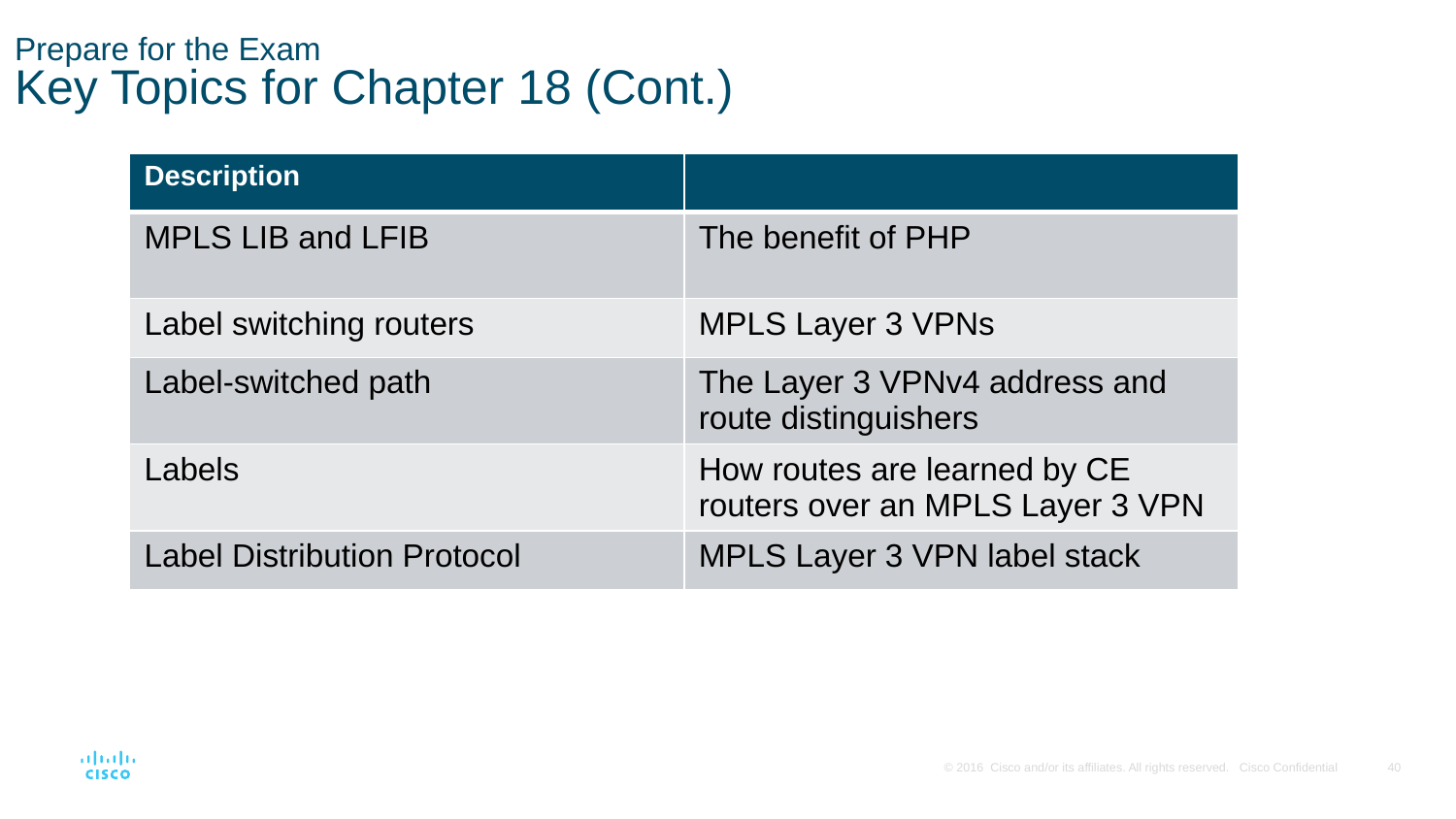

# Prepare for the Exam Key Topics for Chapter 18 (Cont.)
| Description |  |
| --- | --- |
| MPLS LIB and LFIB | The benefit of PHP |
| Label switching routers | MPLS Layer 3 VPNs |
| Label-switched path | The Layer 3 VPNv4 address and route distinguishers |
| Labels | How routes are learned by CE routers over an MPLS Layer 3 VPN |
| Label Distribution Protocol | MPLS Layer 3 VPN label stack |